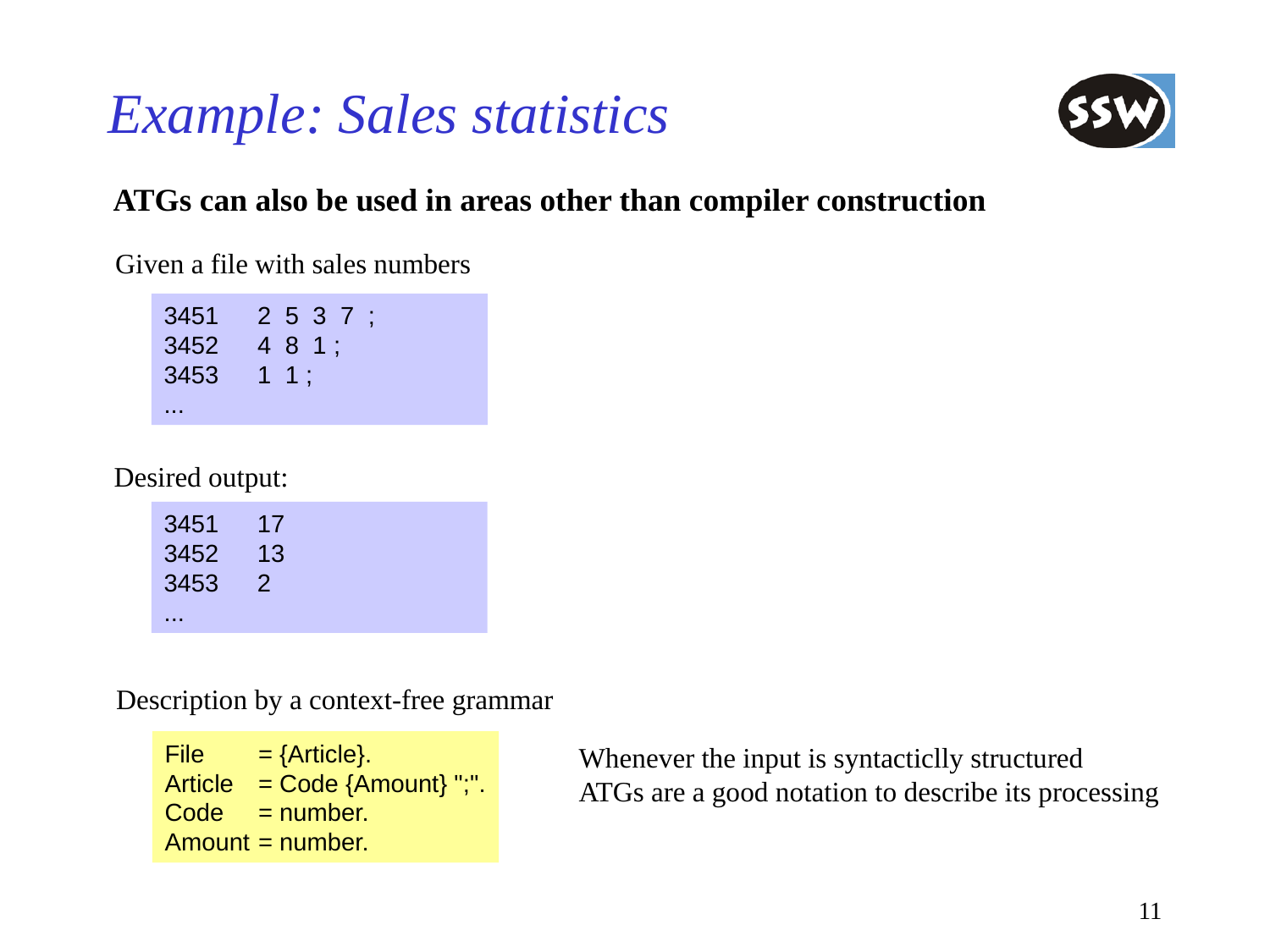

# Example: Sales statistics
ATGs can also be used in areas other than compiler construction
Given a file with sales numbers
3451	2  5  3  7  ;
3452	4  8  1 ;
3453	1  1 ;
...
Desired output:
3451	17
3452	13
3453	2
...
Description by a context-free grammar
File	= {Article}.
Article	= Code {Amount} ";".
Code	= number.
Amount	= number.
Whenever the input is syntacticlly structured
ATGs are a good notation to describe its processing
11